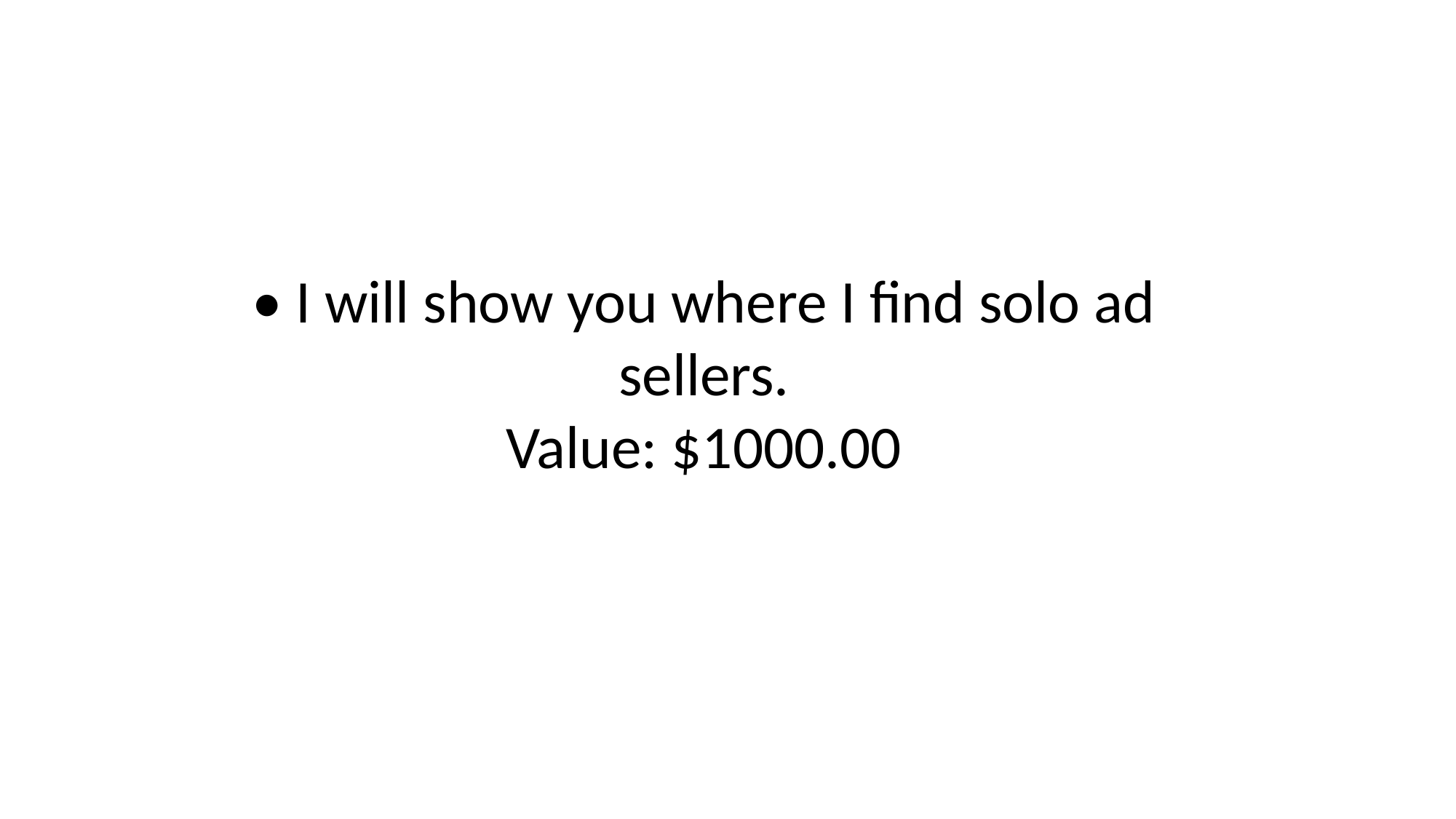

• I will show you where I find solo ad sellers.
Value: $1000.00